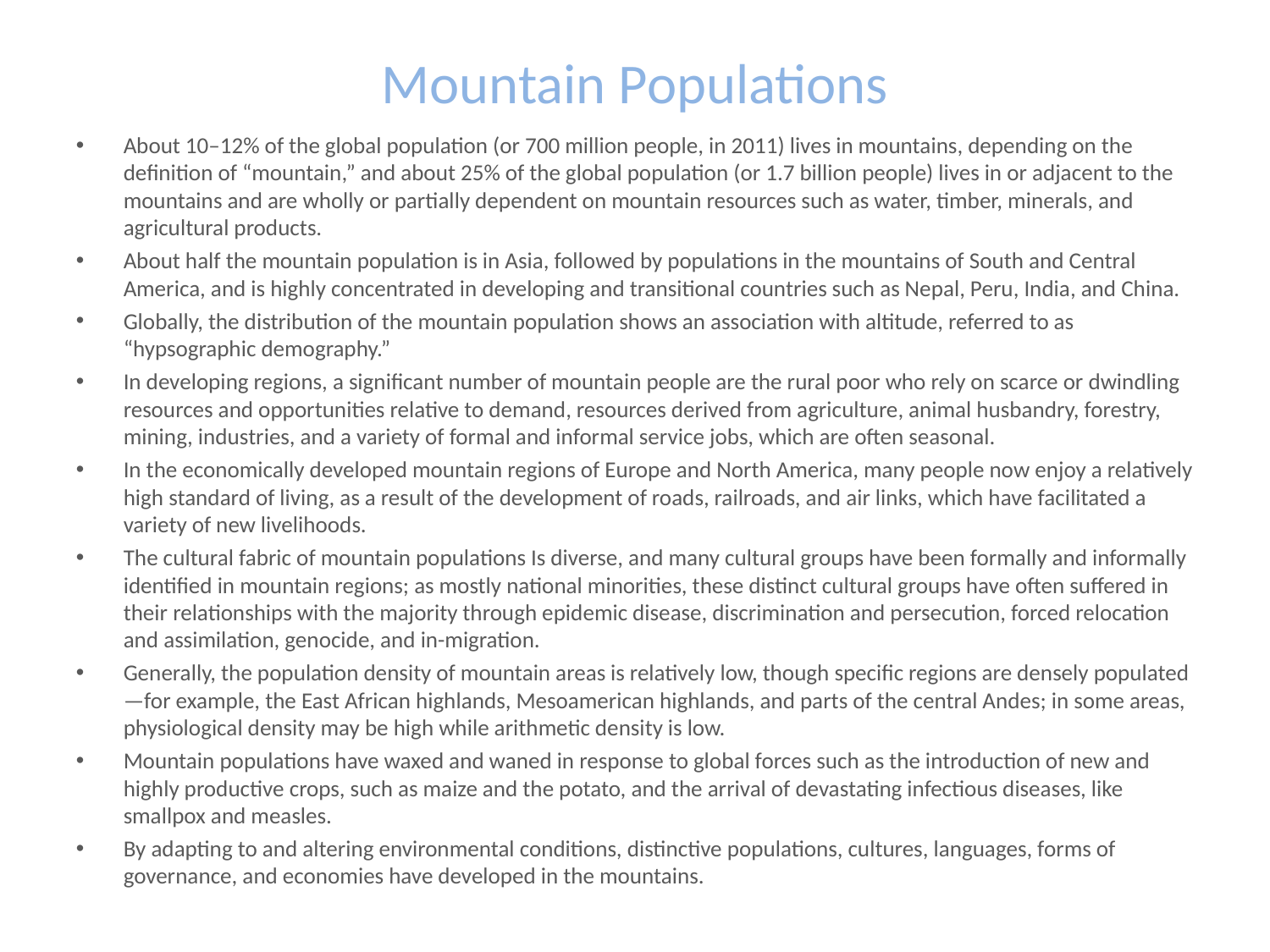

# Mountain Populations
About 10–12% of the global population (or 700 million people, in 2011) lives in mountains, depending on the definition of “mountain,” and about 25% of the global population (or 1.7 billion people) lives in or adjacent to the mountains and are wholly or partially dependent on mountain resources such as water, timber, minerals, and agricultural products.
About half the mountain population is in Asia, followed by populations in the mountains of South and Central America, and is highly concentrated in developing and transitional countries such as Nepal, Peru, India, and China.
Globally, the distribution of the mountain population shows an association with altitude, referred to as “hypsographic demography.”
In developing regions, a significant number of mountain people are the rural poor who rely on scarce or dwindling resources and opportunities relative to demand, resources derived from agriculture, animal husbandry, forestry, mining, industries, and a variety of formal and informal service jobs, which are often seasonal.
In the economically developed mountain regions of Europe and North America, many people now enjoy a relatively high standard of living, as a result of the development of roads, railroads, and air links, which have facilitated a variety of new livelihoods.
The cultural fabric of mountain populations Is diverse, and many cultural groups have been formally and informally identified in mountain regions; as mostly national minorities, these distinct cultural groups have often suffered in their relationships with the majority through epidemic disease, discrimination and persecution, forced relocation and assimilation, genocide, and in-migration.
Generally, the population density of mountain areas is relatively low, though specific regions are densely populated—for example, the East African highlands, Mesoamerican highlands, and parts of the central Andes; in some areas, physiological density may be high while arithmetic density is low.
Mountain populations have waxed and waned in response to global forces such as the introduction of new and highly productive crops, such as maize and the potato, and the arrival of devastating infectious diseases, like smallpox and measles.
By adapting to and altering environmental conditions, distinctive populations, cultures, languages, forms of governance, and economies have developed in the mountains.